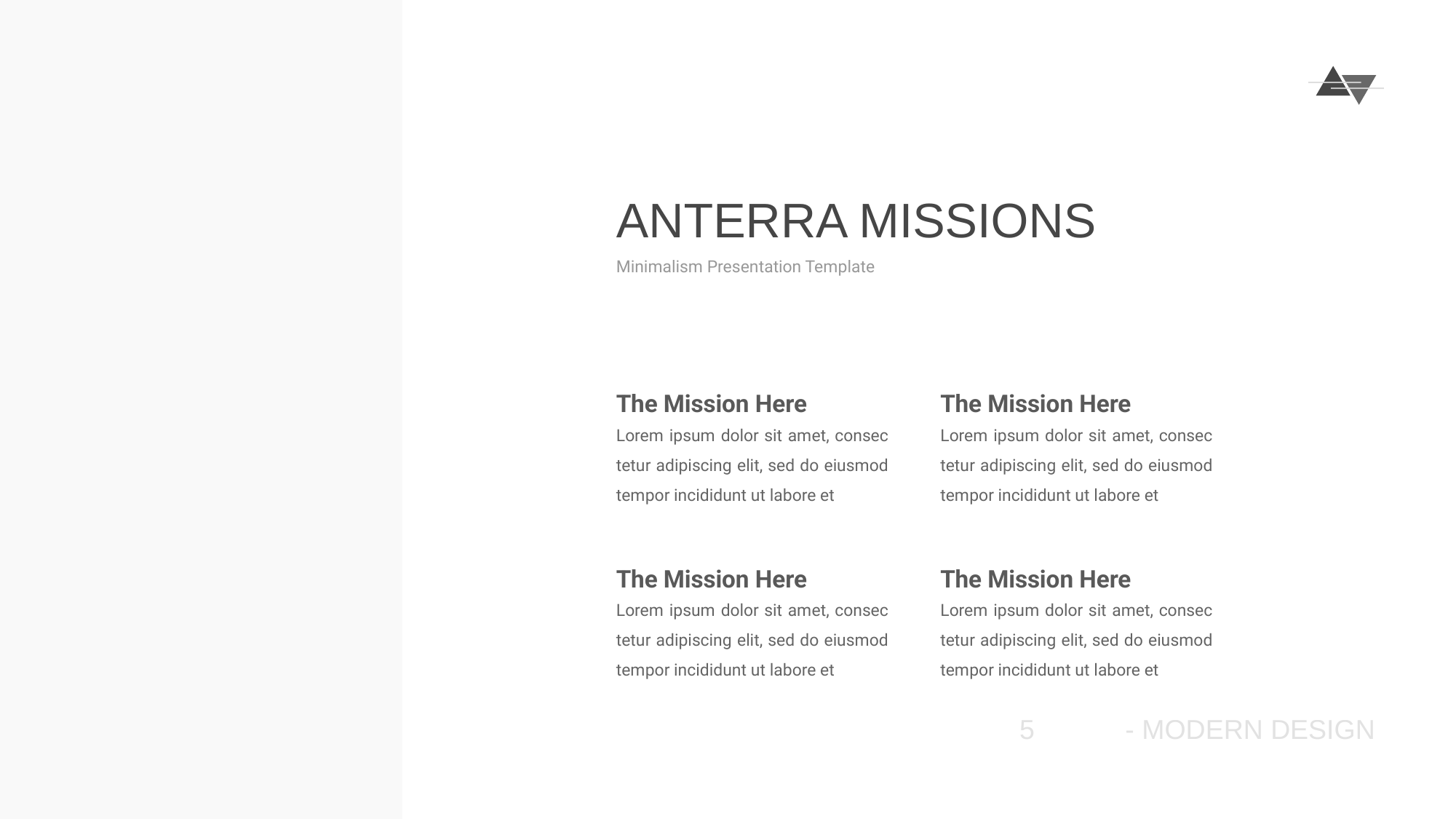

ANTERRA MISSIONS

Minimalism Presentation Template
The Mission Here
The Mission Here
Lorem ipsum dolor sit amet, consec tetur adipiscing elit, sed do eiusmod tempor incididunt ut labore et
Lorem ipsum dolor sit amet, consec tetur adipiscing elit, sed do eiusmod tempor incididunt ut labore et
The Mission Here
The Mission Here
Lorem ipsum dolor sit amet, consec tetur adipiscing elit, sed do eiusmod tempor incididunt ut labore et
Lorem ipsum dolor sit amet, consec tetur adipiscing elit, sed do eiusmod tempor incididunt ut labore et
5
- MODERN DESIGN